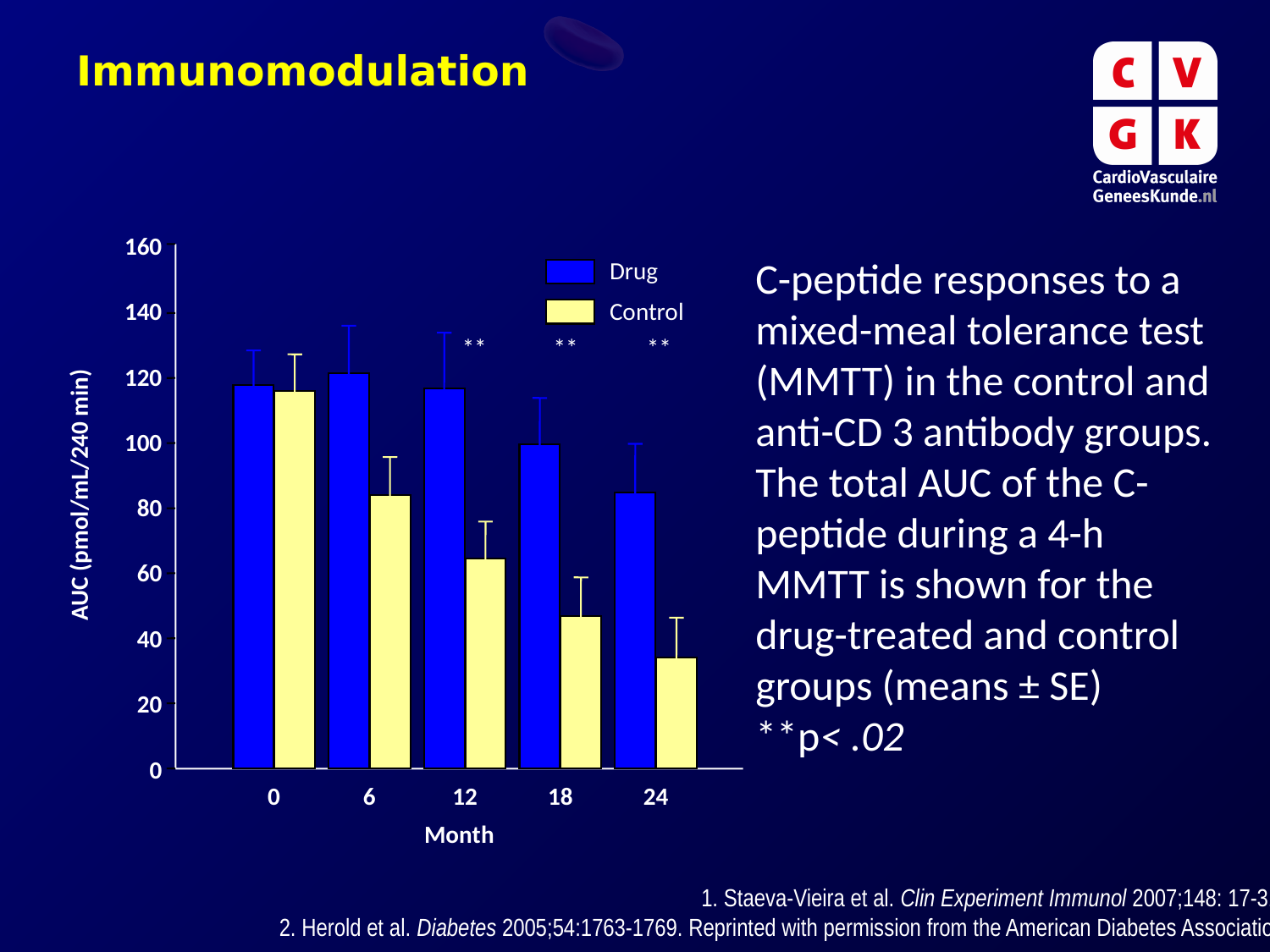

Immunomodulation
160

Drug

Control
140

**
**
**

120

100

AUC (pmol/mL/240 min)
80

60

40

20

0

0
6
12
18
24
Month
C-peptide responses to a mixed-meal tolerance test (MMTT) in the control and anti-CD 3 antibody groups. The total AUC of the C-peptide during a 4-h MMTT is shown for the drug-treated and control groups (means ± SE)
**p< .02
1. Staeva-Vieira et al. Clin Experiment Immunol 2007;148: 17-31.
2. Herold et al. Diabetes 2005;54:1763-1769. Reprinted with permission from the American Diabetes Association.